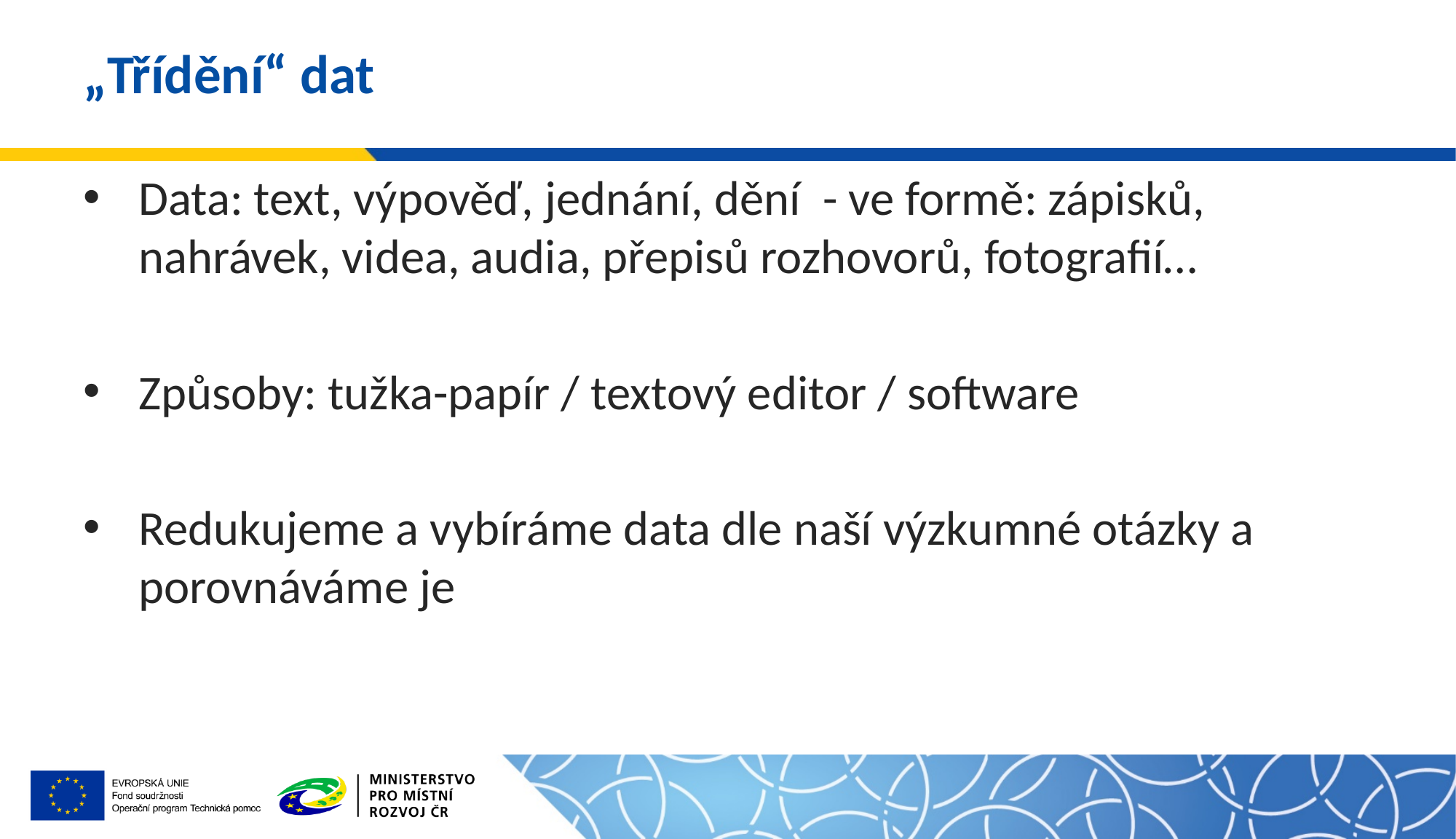

# „Třídění“ dat
Data: text, výpověď, jednání, dění  - ve formě: zápisků, nahrávek, videa, audia, přepisů rozhovorů, fotografií…

Způsoby: tužka-papír / textový editor / software

Redukujeme a vybíráme data dle naší výzkumné otázky a porovnáváme je